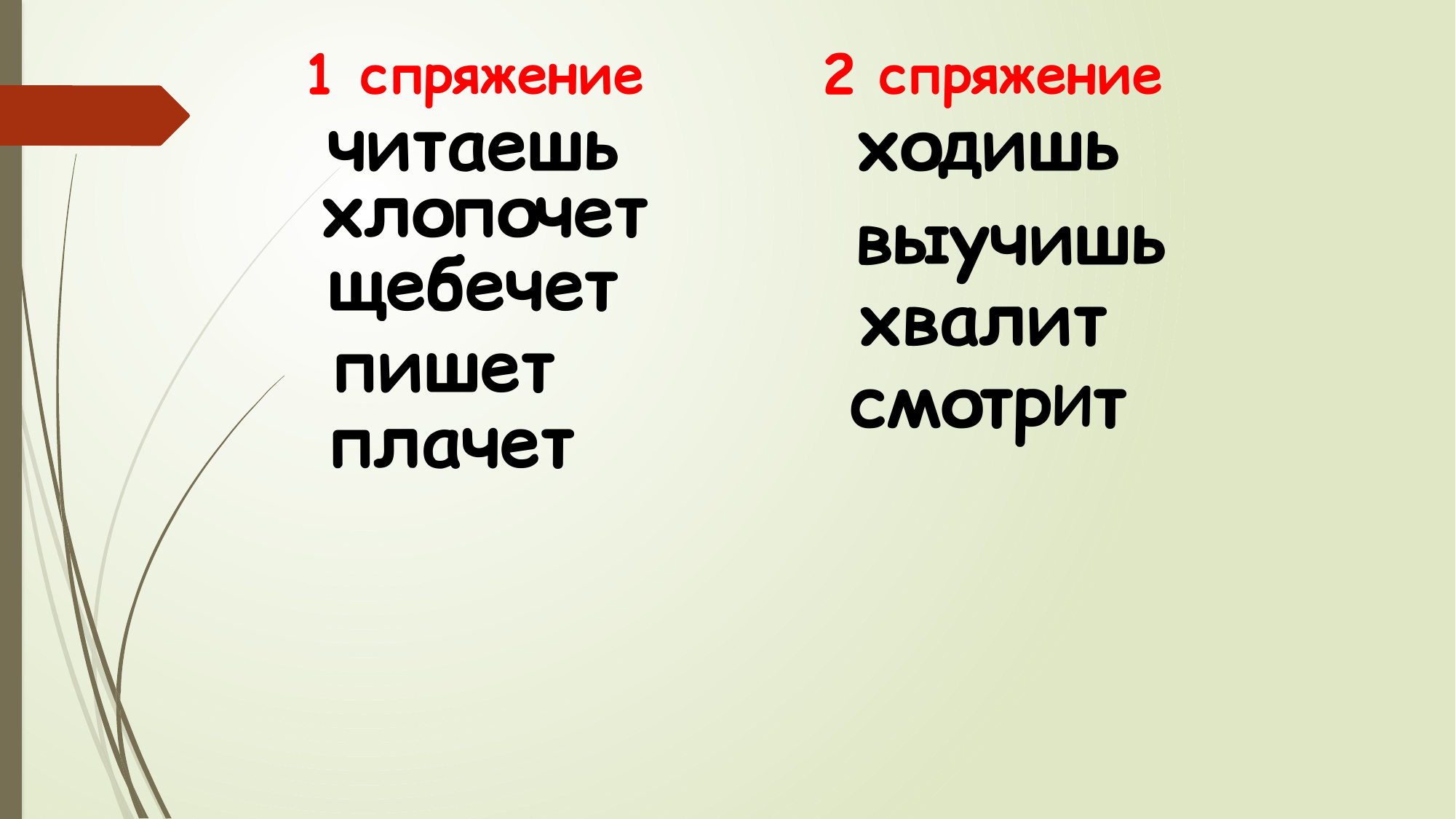

1 спряжение
2 спряжение
читаешь
ходишь
хлопочет
выучишь
щебечет
хвалит
пишет
смотрИт
плачет